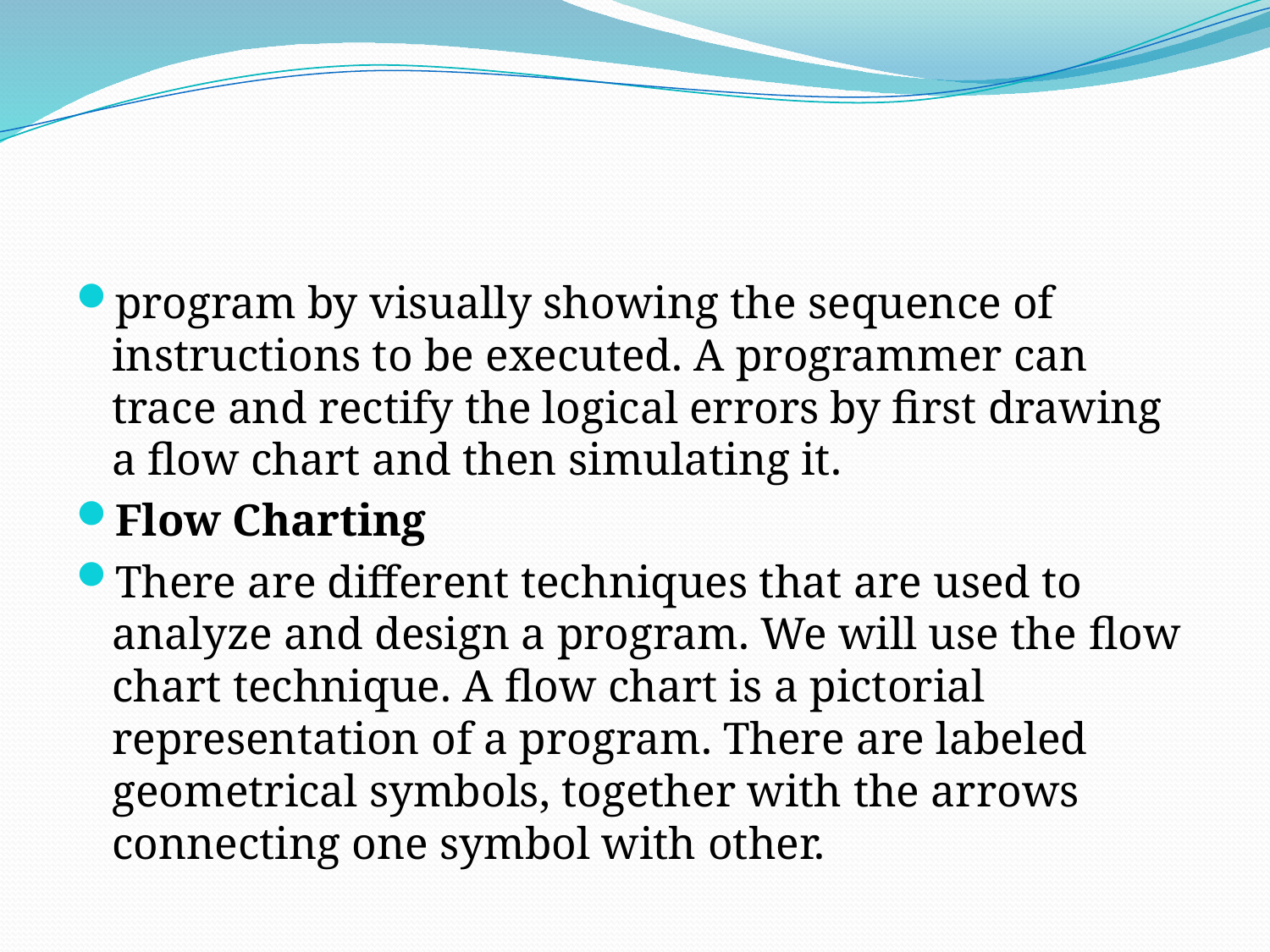

#
program by visually showing the sequence of instructions to be executed. A programmer can trace and rectify the logical errors by ﬁrst drawing a ﬂow chart and then simulating it.
Flow Charting
There are different techniques that are used to analyze and design a program. We will use the flow chart technique. A flow chart is a pictorial representation of a program. There are labeled geometrical symbols, together with the arrows connecting one symbol with other.